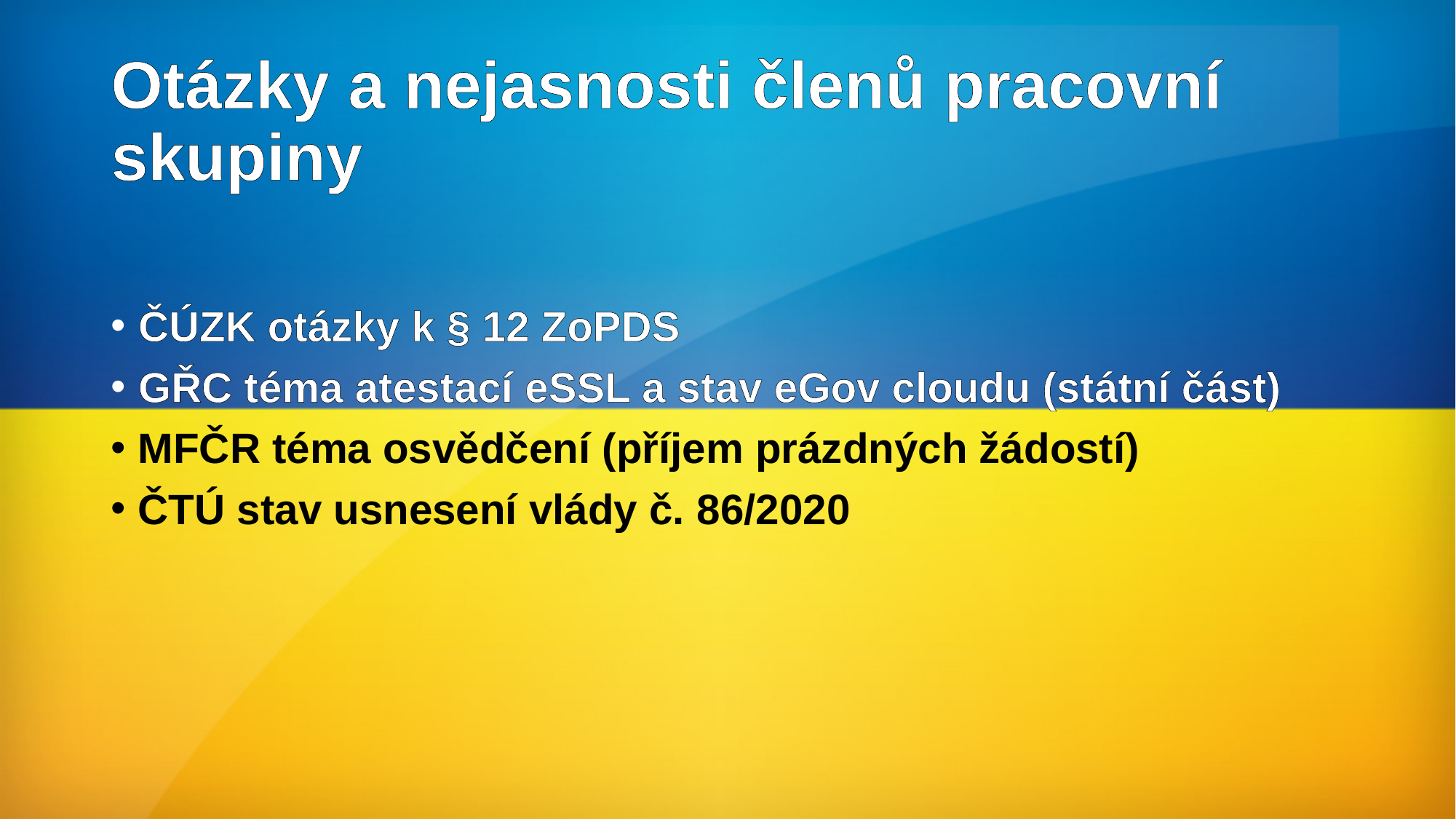

# Otázky a nejasnosti členů pracovní skupiny
ČÚZK otázky k § 12 ZoPDS
GŘC téma atestací eSSL a stav eGov cloudu (státní část)
MFČR téma osvědčení (příjem prázdných žádostí)
ČTÚ stav usnesení vlády č. 86/2020